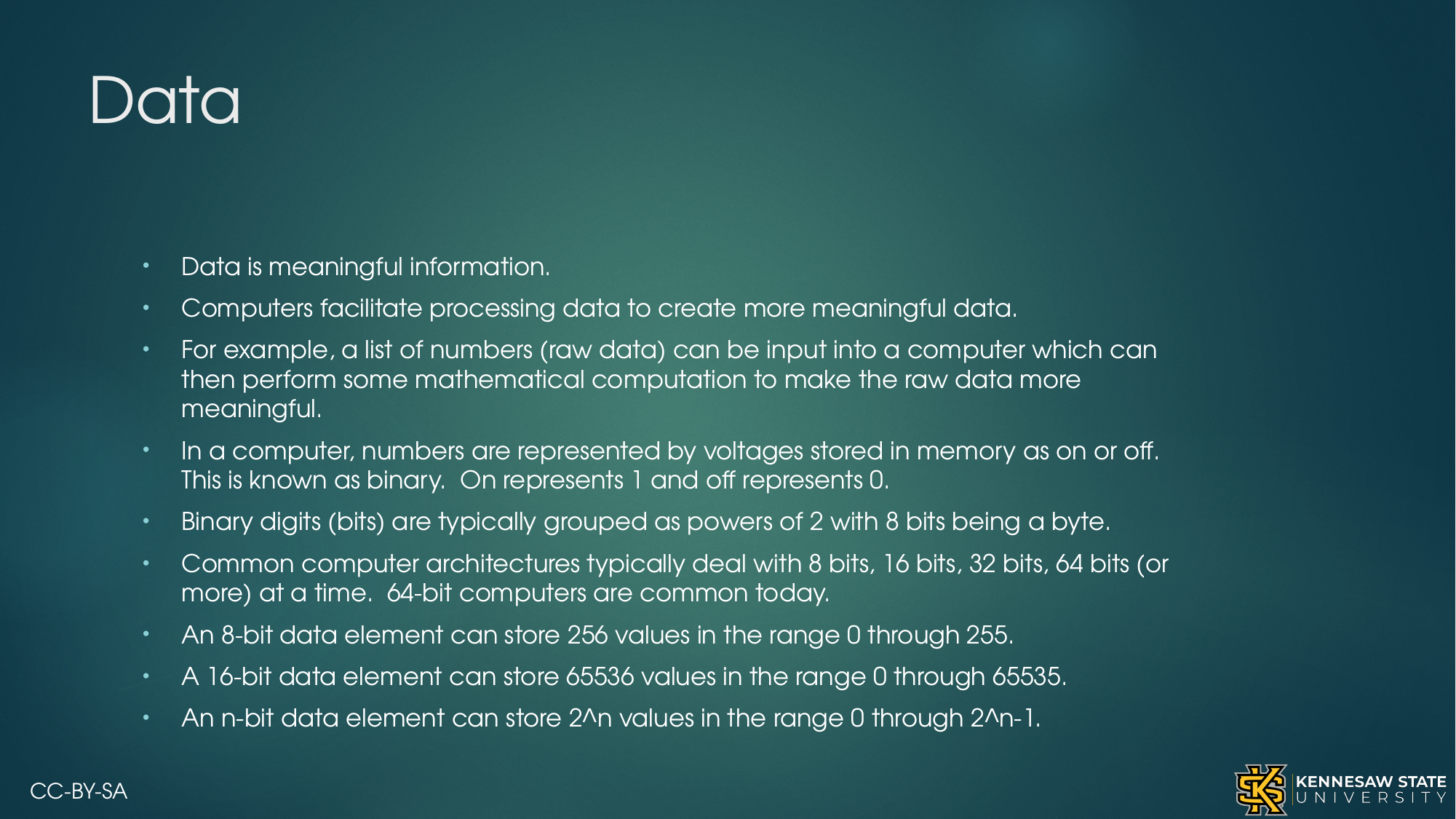

# Data
Data is meaningful information.
Computers facilitate processing data to create more meaningful data.
For example, a list of numbers (raw data) can be input into a computer which can then perform some mathematical computation to make the raw data more meaningful.
In a computer, numbers are represented by voltages stored in memory as on or off.  This is known as binary.  On represents 1 and off represents 0.
Binary digits (bits) are typically grouped as powers of 2 with 8 bits being a byte.
Common computer architectures typically deal with 8 bits, 16 bits, 32 bits, 64 bits (or more) at a time.  64-bit computers are common today.
An 8-bit data element can store 256 values in the range 0 through 255.
A 16-bit data element can store 65536 values in the range 0 through 65535.
An n-bit data element can store 2^n values in the range 0 through 2^n-1.